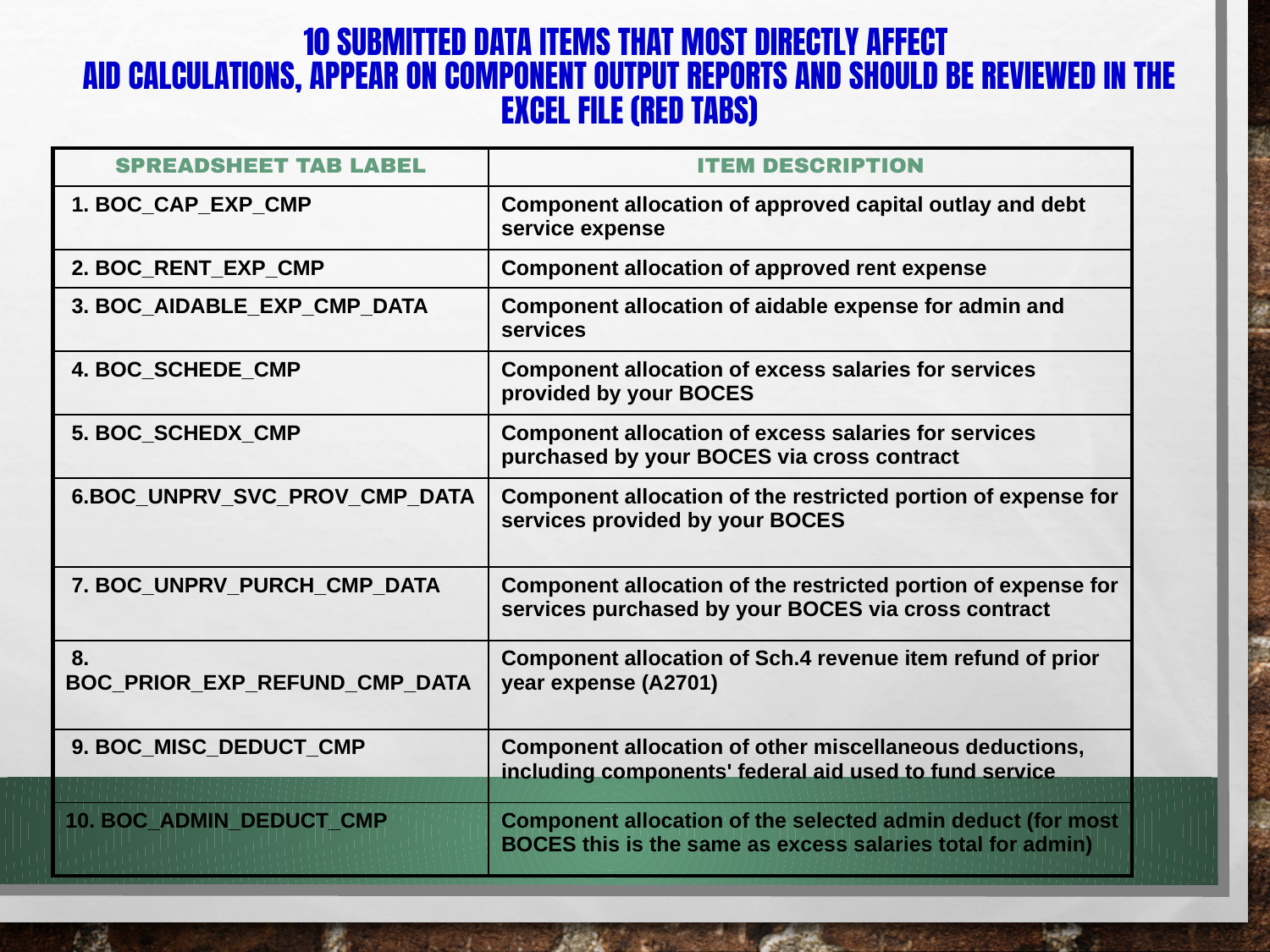

# 10 submitted data items that most directly affect aid calculations, appear on Component Output Reports and should be reviewed in the Excel file (red tabs)
| SPREADSHEET TAB LABEL | ITEM DESCRIPTION |
| --- | --- |
| 1. BOC\_CAP\_EXP\_CMP | Component allocation of approved capital outlay and debt service expense |
| 2. BOC\_RENT\_EXP\_CMP | Component allocation of approved rent expense |
| 3. BOC\_AIDABLE\_EXP\_CMP\_DATA | Component allocation of aidable expense for admin and services |
| 4. BOC\_SCHEDE\_CMP | Component allocation of excess salaries for services provided by your BOCES |
| 5. BOC\_SCHEDX\_CMP | Component allocation of excess salaries for services purchased by your BOCES via cross contract |
| 6.BOC\_UNPRV\_SVC\_PROV\_CMP\_DATA | Component allocation of the restricted portion of expense for services provided by your BOCES |
| 7. BOC\_UNPRV\_PURCH\_CMP\_DATA | Component allocation of the restricted portion of expense for services purchased by your BOCES via cross contract |
| 8. BOC\_PRIOR\_EXP\_REFUND\_CMP\_DATA | Component allocation of Sch.4 revenue item refund of prior year expense (A2701) |
| 9. BOC\_MISC\_DEDUCT\_CMP | Component allocation of other miscellaneous deductions, including components' federal aid used to fund service |
| 10. BOC\_ADMIN\_DEDUCT\_CMP | Component allocation of the selected admin deduct (for most BOCES this is the same as excess salaries total for admin) |